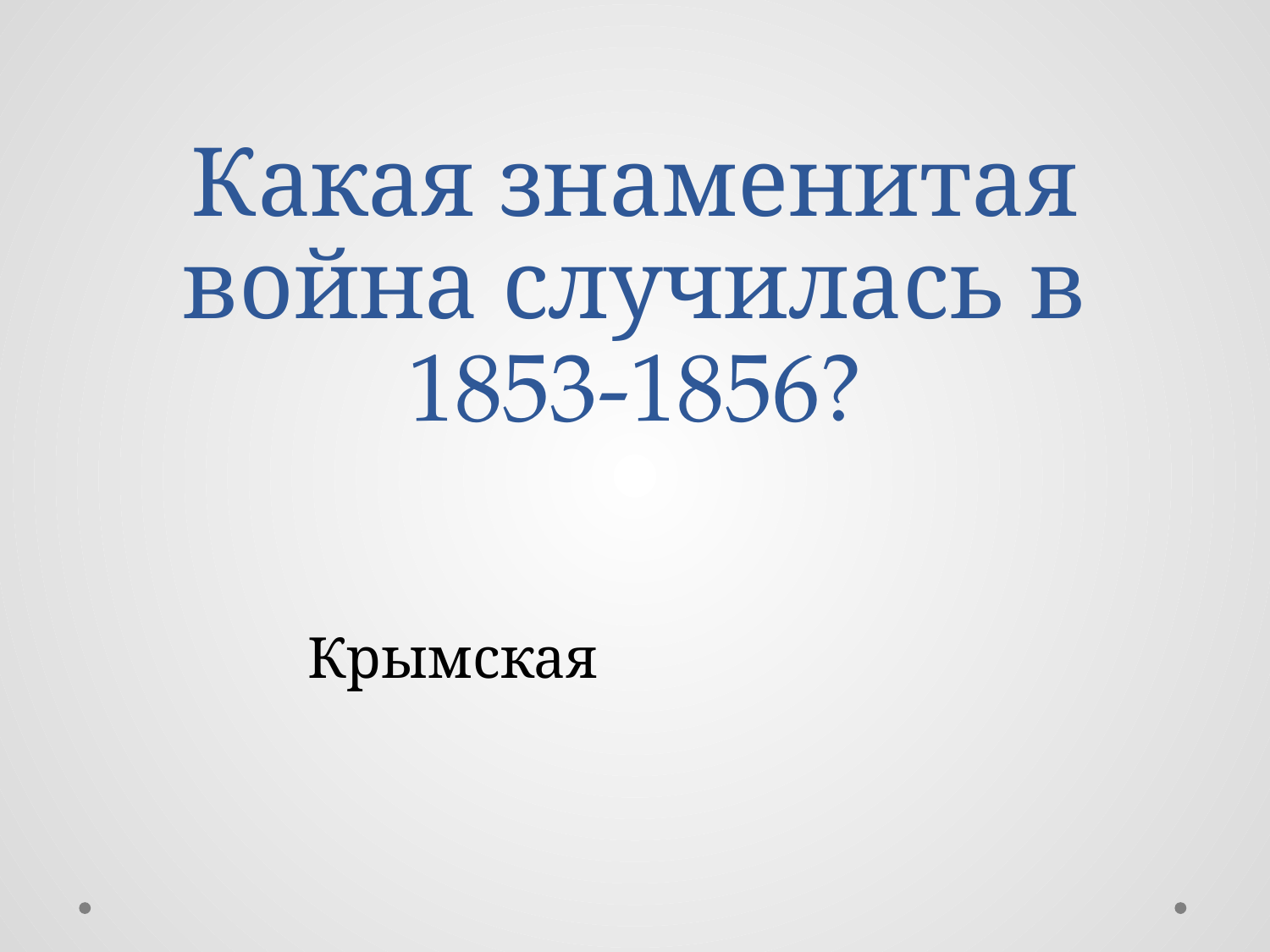

# Какая знаменитая война случилась в 1853-1856?

Крымская